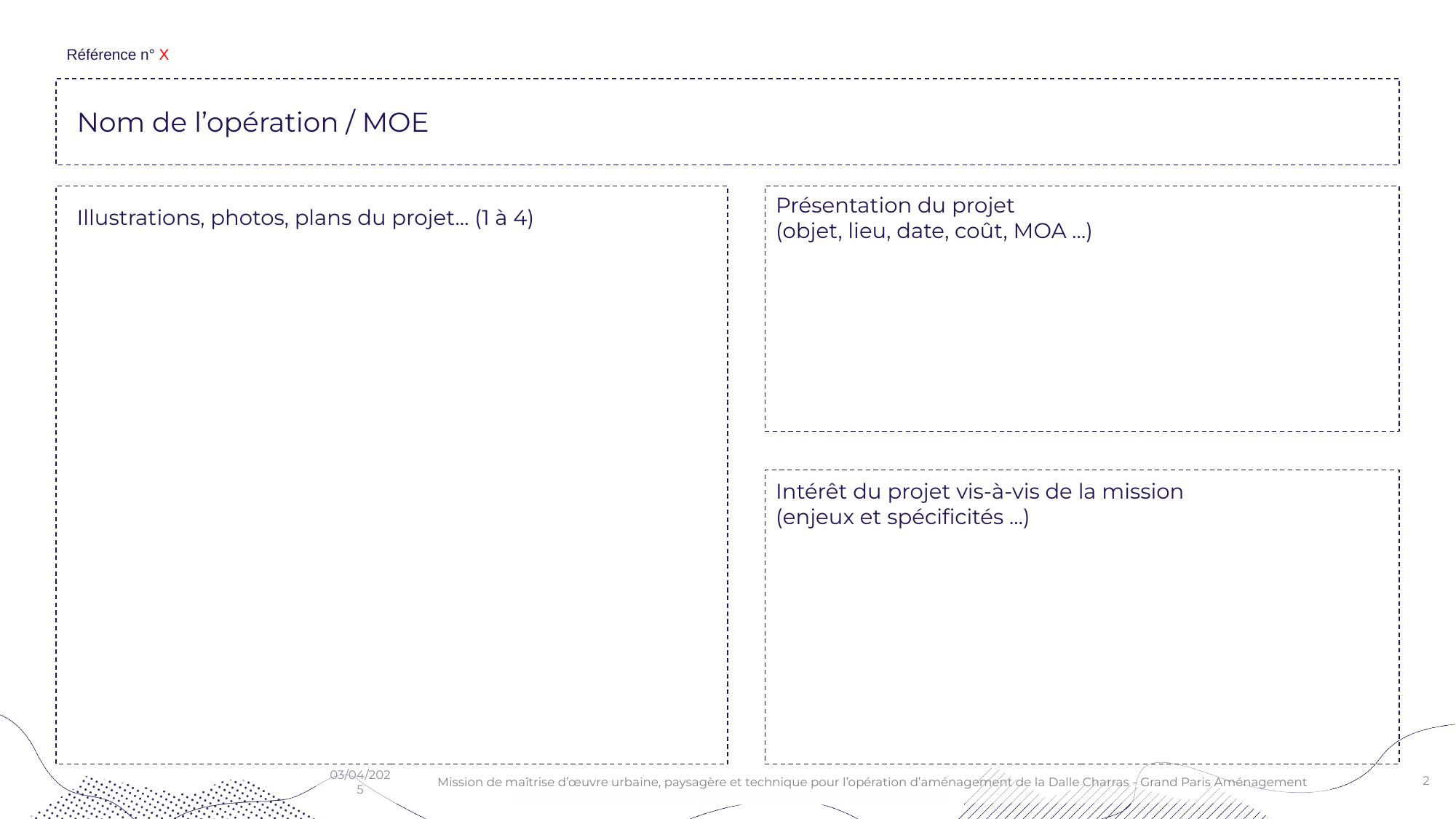

Référence n° X

Nom de l’opération / MOE

Présentation du projet
(objet, lieu, date, coût, MOA …)
Illustrations, photos, plans du projet… (1 à 4)

Intérêt du projet vis-à-vis de la mission
(enjeux et spécificités …)
2
Mission de maîtrise d’œuvre urbaine, paysagère et technique pour l’opération d’aménagement de la Dalle Charras - Grand Paris Aménagement
03/04/2025